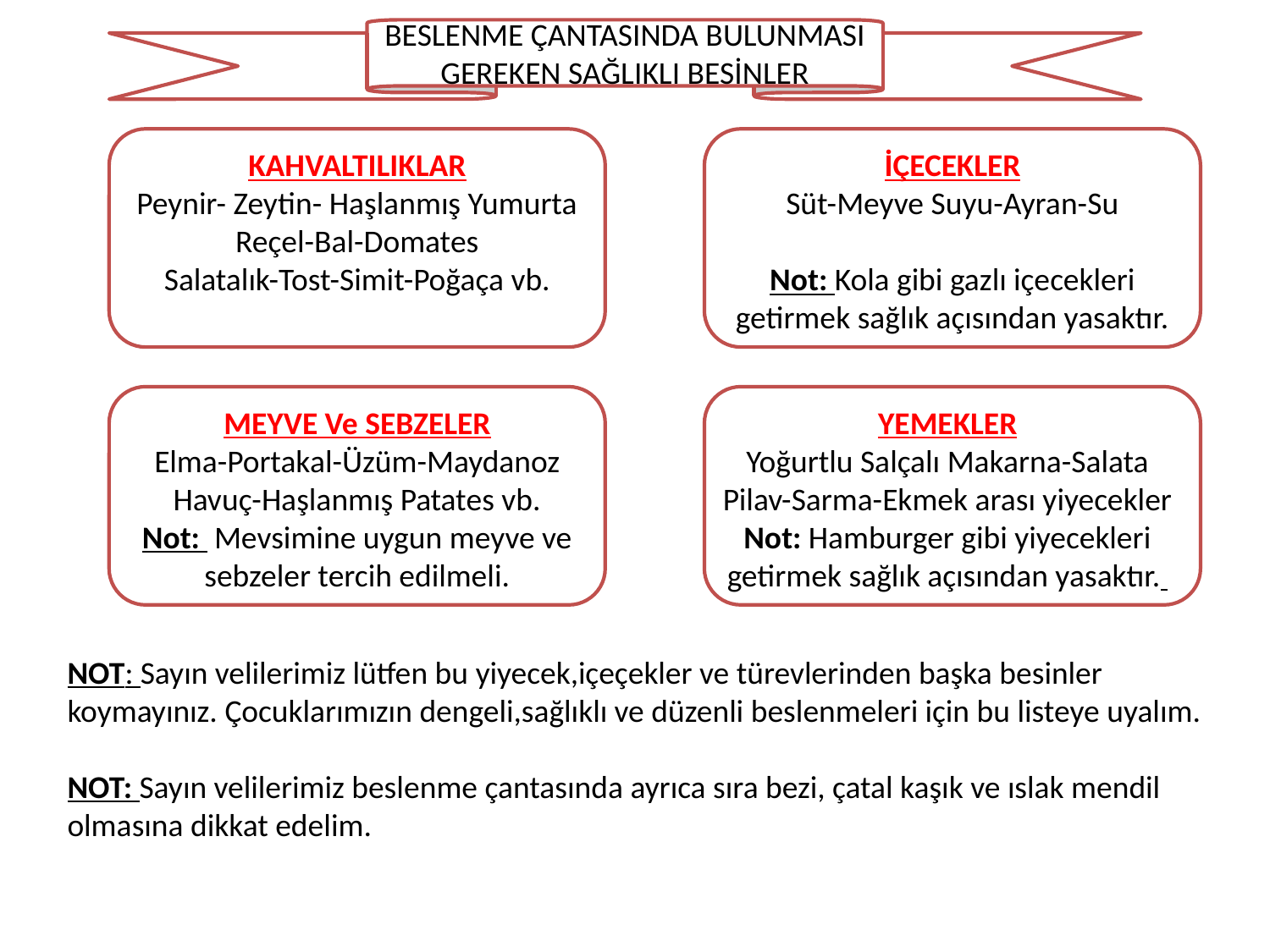

BESLENME ÇANTASINDA BULUNMASI GEREKEN SAĞLIKLI BESİNLER

KAHVALTILIKLAR
Peynir- Zeytin- Haşlanmış Yumurta
Reçel-Bal-Domates
Salatalık-Tost-Simit-Poğaça vb.

İÇECEKLER
Süt-Meyve Suyu-Ayran-Su

Not: Kola gibi gazlı içecekleri getirmek sağlık açısından yasaktır.

MEYVE Ve SEBZELER
Elma-Portakal-Üzüm-Maydanoz
Havuç-Haşlanmış Patates vb.
Not:  Mevsimine uygun meyve ve sebzeler tercih edilmeli.

YEMEKLER
Yoğurtlu Salçalı Makarna-Salata
Pilav-Sarma-Ekmek arası yiyecekler
Not: Hamburger gibi yiyecekleri getirmek sağlık açısından yasaktır.

NOT: Sayın velilerimiz lütfen bu yiyecek,içeçekler ve türevlerinden başka besinler koymayınız. Çocuklarımızın dengeli,sağlıklı ve düzenli beslenmeleri için bu listeye uyalım.

NOT: Sayın velilerimiz beslenme çantasında ayrıca sıra bezi, çatal kaşık ve ıslak mendil olmasına dikkat edelim.